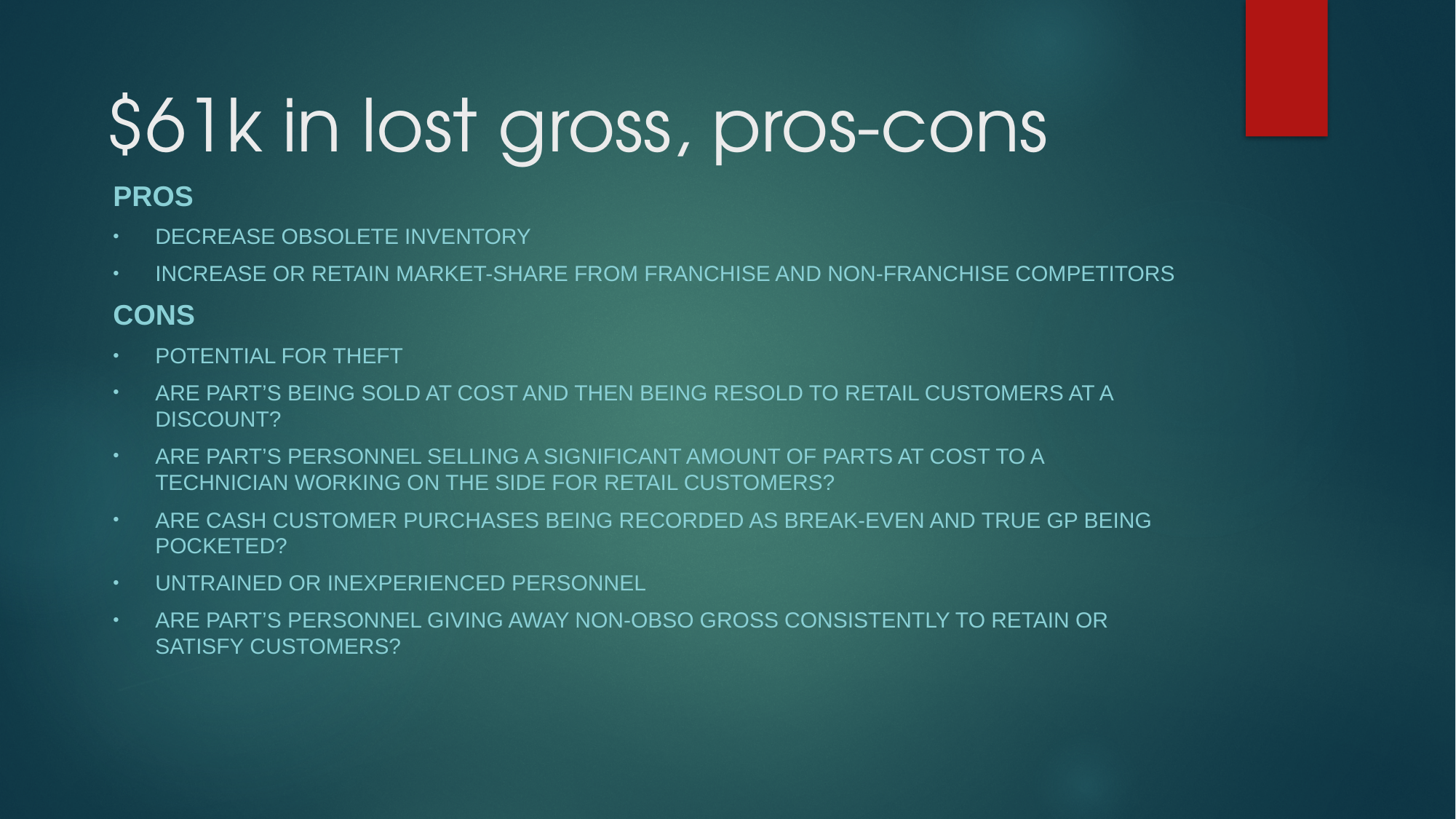

# $61k in lost gross, pros-cons
PROS
Decrease Obsolete Inventory
Increase or Retain market-share from franchise and non-franchise competitors
CONS
Potential for theft
Are part’s being sold at cost and then being resold to retail customers at a discount?
Are part’s personnel selling a significant amount of parts at cost to a technician working on the side for retail customers?
Are cash customer purchases being recorded as break-even and true GP being pocketed?
Untrained or Inexperienced Personnel
Are part’s personnel giving away non-obso gross consistently to retain or satisfy customers?